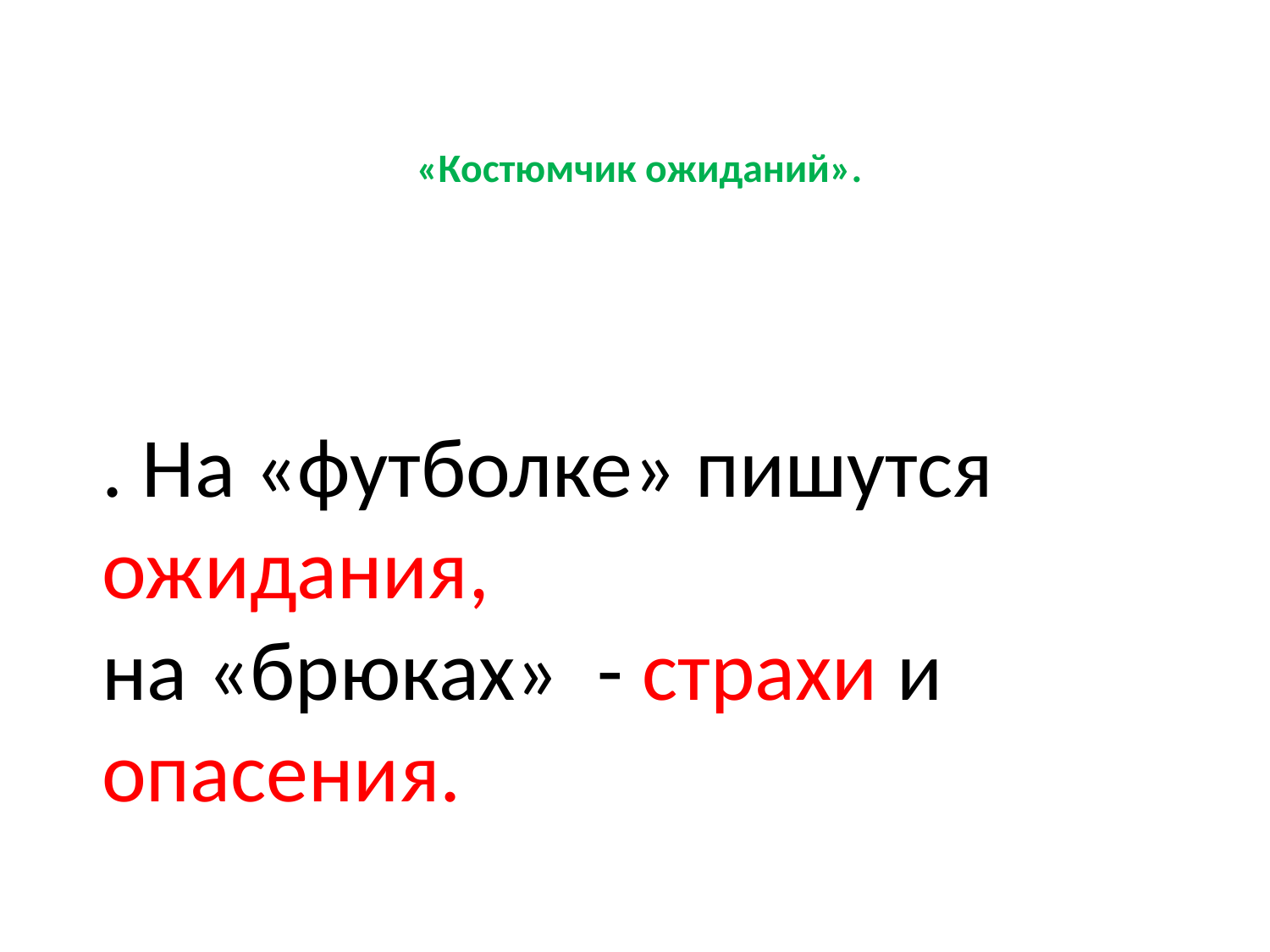

# «Костюмчик ожиданий».
. На «футболке» пишутся ожидания,
на «брюках»  - страхи и опасения.